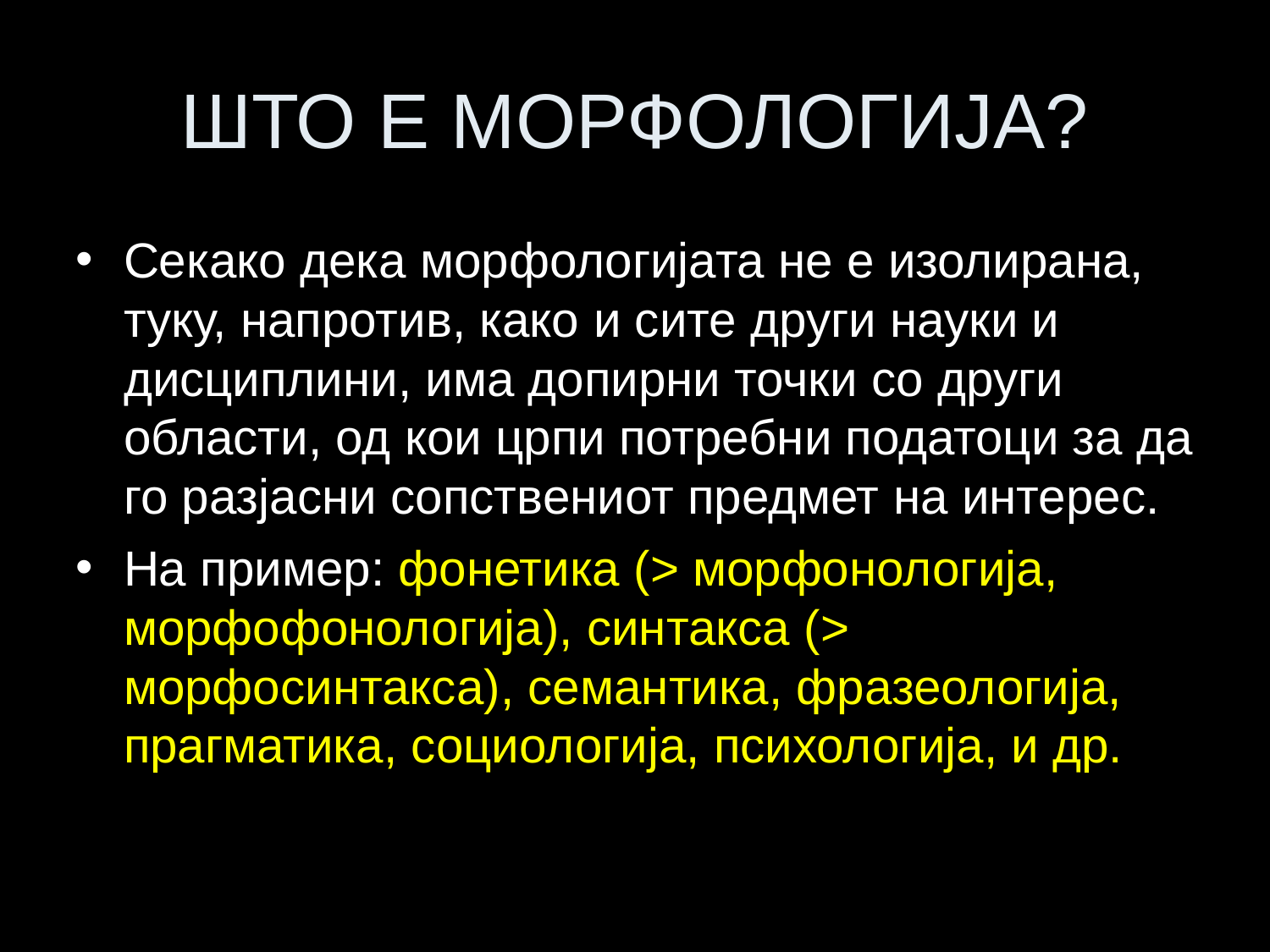

# ШТО Е МОРФОЛОГИЈА?
Секако дека морфологијата не е изолирана, туку, напротив, како и сите други науки и дисциплини, има допирни точки со други области, од кои црпи потребни податоци за да го разјасни сопствениот предмет на интерес.
На пример: фонетика (> морфонологија, морфофонологија), синтакса (> морфосинтакса), семантика, фразеологија, прагматика, социологија, психологија, и др.